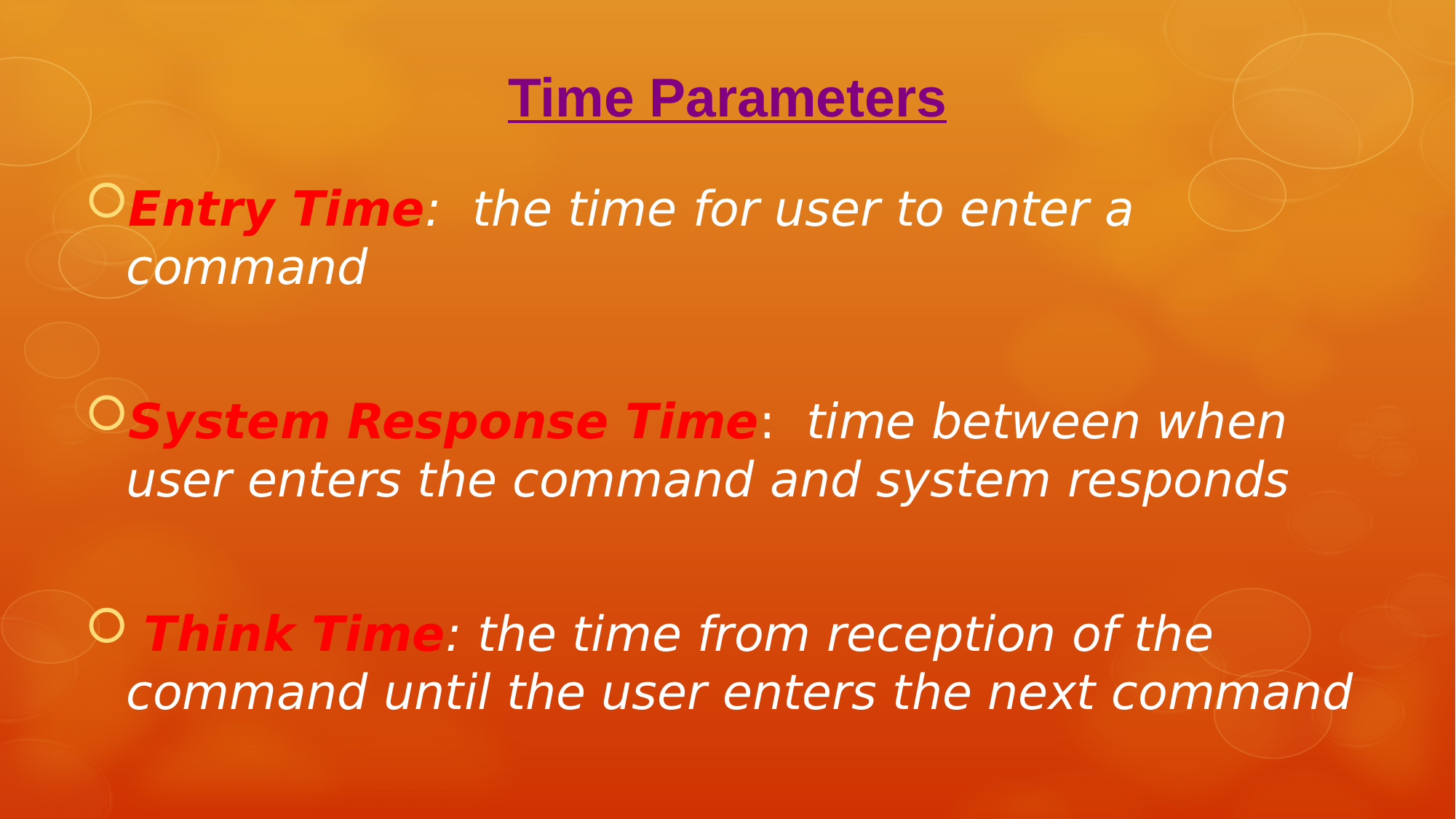

Time Parameters
Entry Time:  the time for user to enter a command

System Response Time:  time between when user enters the command and system responds

 Think Time: the time from reception of the command until the user enters the next command